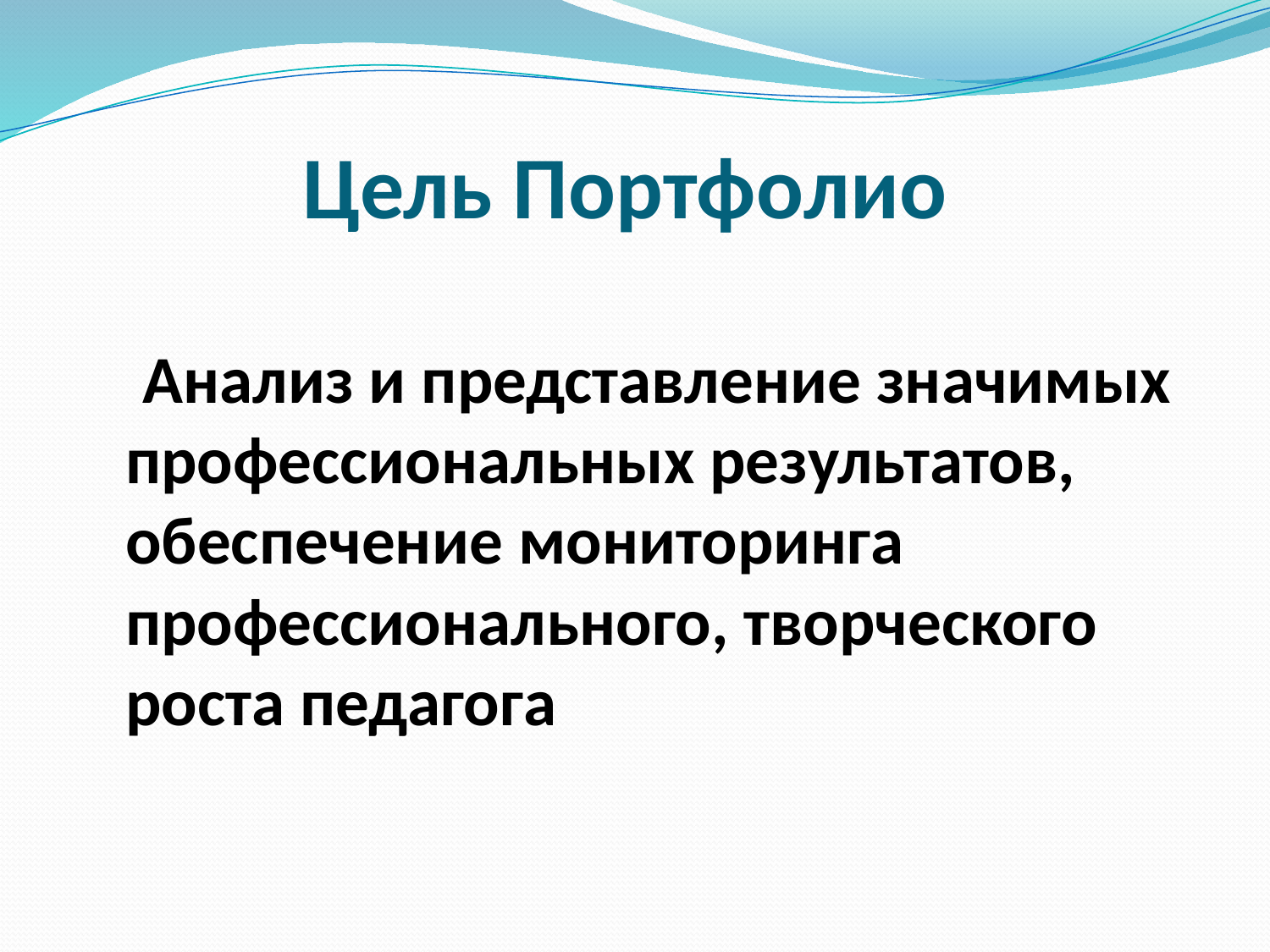

# Цель Портфолио
   Анализ и представление значимых профессиональных результатов, обеспечение мониторинга профессионального, творческого роста педагога